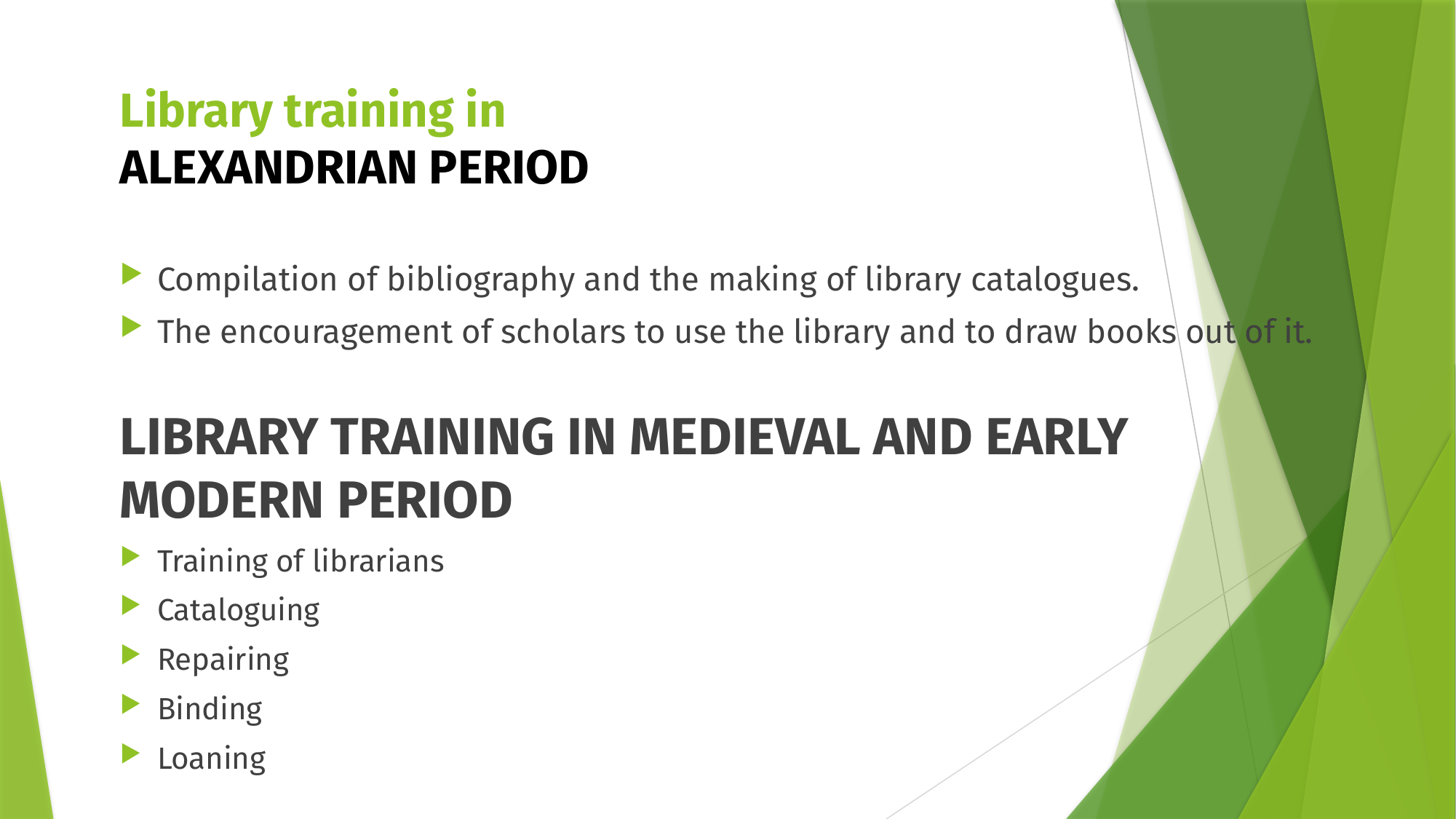

# Library training in ALEXANDRIAN PERIOD

Compilation of bibliography and the making of library catalogues.
The encouragement of scholars to use the library and to draw books out of it.

LIBRARY TRAINING IN MEDIEVAL AND EARLY MODERN PERIOD
Training of librarians
Cataloguing
Repairing
Binding
Loaning